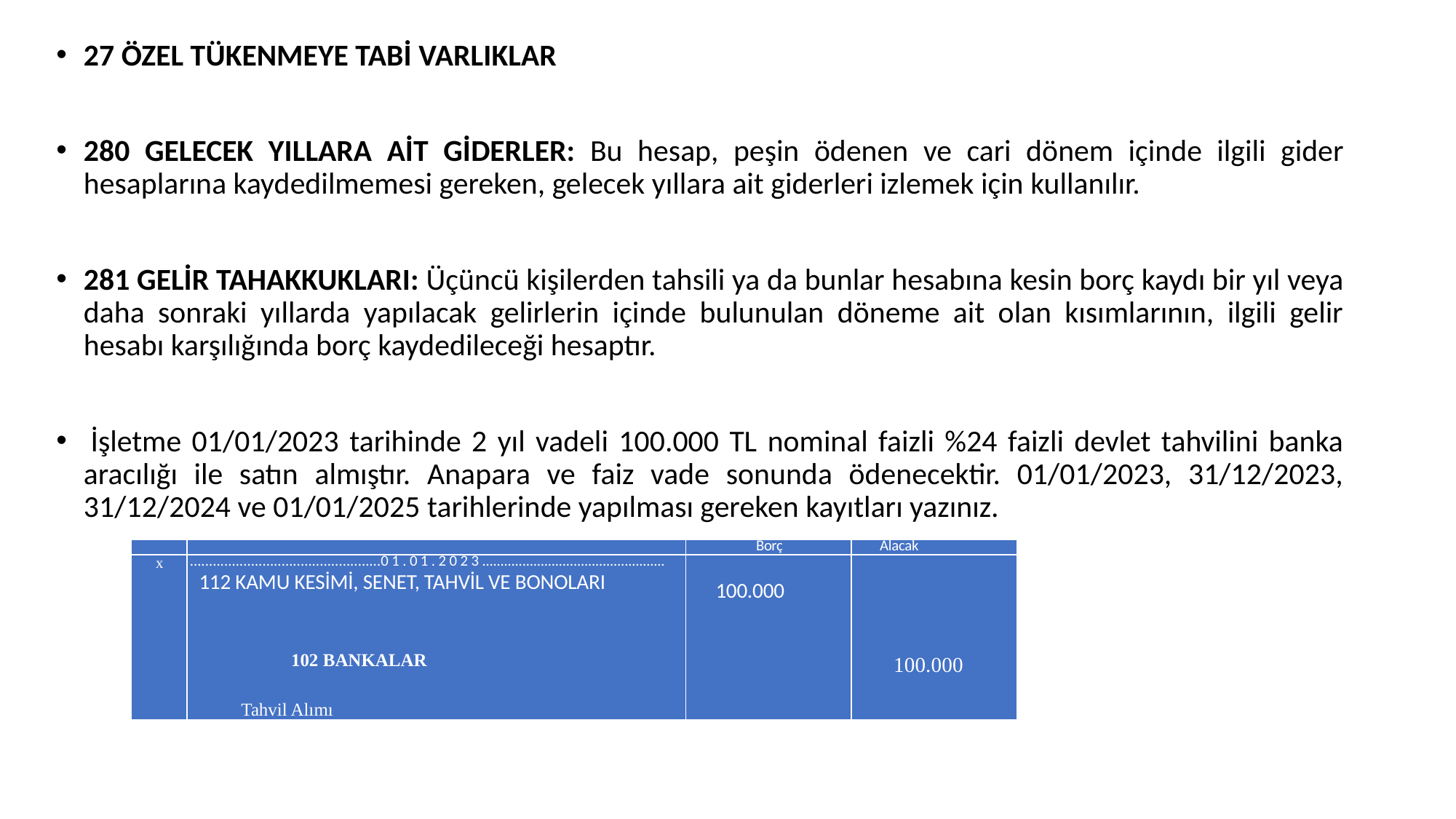

27 ÖZEL TÜKENMEYE TABİ VARLIKLAR

280 GELECEK YILLARA AİT GİDERLER: Bu hesap, peşin ödenen ve cari dönem içinde ilgili gider hesaplarına kaydedilmemesi gereken, gelecek yıllara ait giderleri izlemek için kullanılır.

281 GELİR TAHAKKUKLARI: Üçüncü kişilerden tahsili ya da bunlar hesabına kesin borç kaydı bir yıl veya daha sonraki yıllarda yapılacak gelirlerin içinde bulunulan döneme ait olan kısımlarının, ilgili gelir hesabı karşılığında borç kaydedileceği hesaptır.

 İşletme 01/01/2023 tarihinde 2 yıl vadeli 100.000 TL nominal faizli %24 faizli devlet tahvilini banka aracılığı ile satın almıştır. Anapara ve faiz vade sonunda ödenecektir. 01/01/2023, 31/12/2023, 31/12/2024 ve 01/01/2025 tarihlerinde yapılması gereken kayıtları yazınız.

|  |  | Borç | Alacak |
| --- | --- | --- | --- |
| x | ..................................................01.01.2023.................................................. 112 KAMU KESİMİ, SENET, TAHVİL VE BONOLARI 102 BANKALAR Tahvil Alımı | 100.000 | 100.000 |